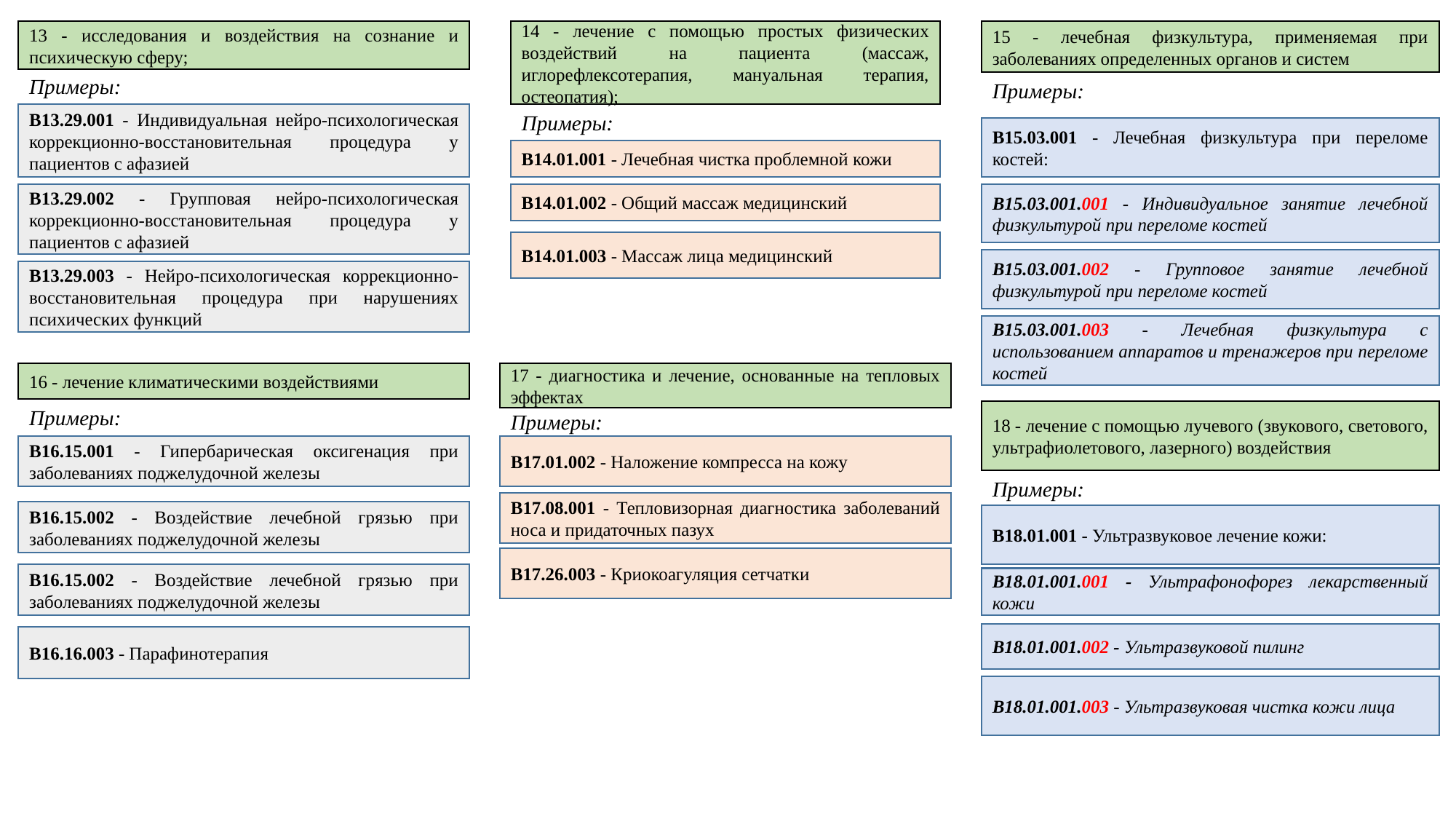

13 - исследования и воздействия на сознание и психическую сферу;
14 - лечение с помощью простых физических воздействий на пациента (массаж, иглорефлексотерапия, мануальная терапия, остеопатия);
15 - лечебная физкультура, применяемая при заболеваниях определенных органов и систем
Примеры:
Примеры:
B13.29.001 - Индивидуальная нейро-психологическая коррекционно-восстановительная процедура у пациентов с афазией
Примеры:
B15.03.001 - Лечебная физкультура при переломе костей:
B14.01.001 - Лечебная чистка проблемной кожи
B13.29.002 - Групповая нейро-психологическая коррекционно-восстановительная процедура у пациентов с афазией
B14.01.002 - Общий массаж медицинский
B15.03.001.001 - Индивидуальное занятие лечебной физкультурой при переломе костей
B14.01.003 - Массаж лица медицинский
B15.03.001.002 - Групповое занятие лечебной физкультурой при переломе костей
B13.29.003 - Нейро-психологическая коррекционно-восстановительная процедура при нарушениях психических функций
B15.03.001.003 - Лечебная физкультура с использованием аппаратов и тренажеров при переломе костей
16 - лечение климатическими воздействиями
17 - диагностика и лечение, основанные на тепловых эффектах
Примеры:
18 - лечение с помощью лучевого (звукового, светового, ультрафиолетового, лазерного) воздействия
Примеры:
B17.01.002 - Наложение компресса на кожу
B16.15.001 - Гипербарическая оксигенация при заболеваниях поджелудочной железы
Примеры:
B17.08.001 - Тепловизорная диагностика заболеваний носа и придаточных пазух
B16.15.002 - Воздействие лечебной грязью при заболеваниях поджелудочной железы
B18.01.001 - Ультразвуковое лечение кожи:
B17.26.003 - Криокоагуляция сетчатки
B16.15.002 - Воздействие лечебной грязью при заболеваниях поджелудочной железы
B18.01.001.001 - Ультрафонофорез лекарственный кожи
B18.01.001.002 - Ультразвуковой пилинг
B16.16.003 - Парафинотерапия
B18.01.001.003 - Ультразвуковая чистка кожи лица